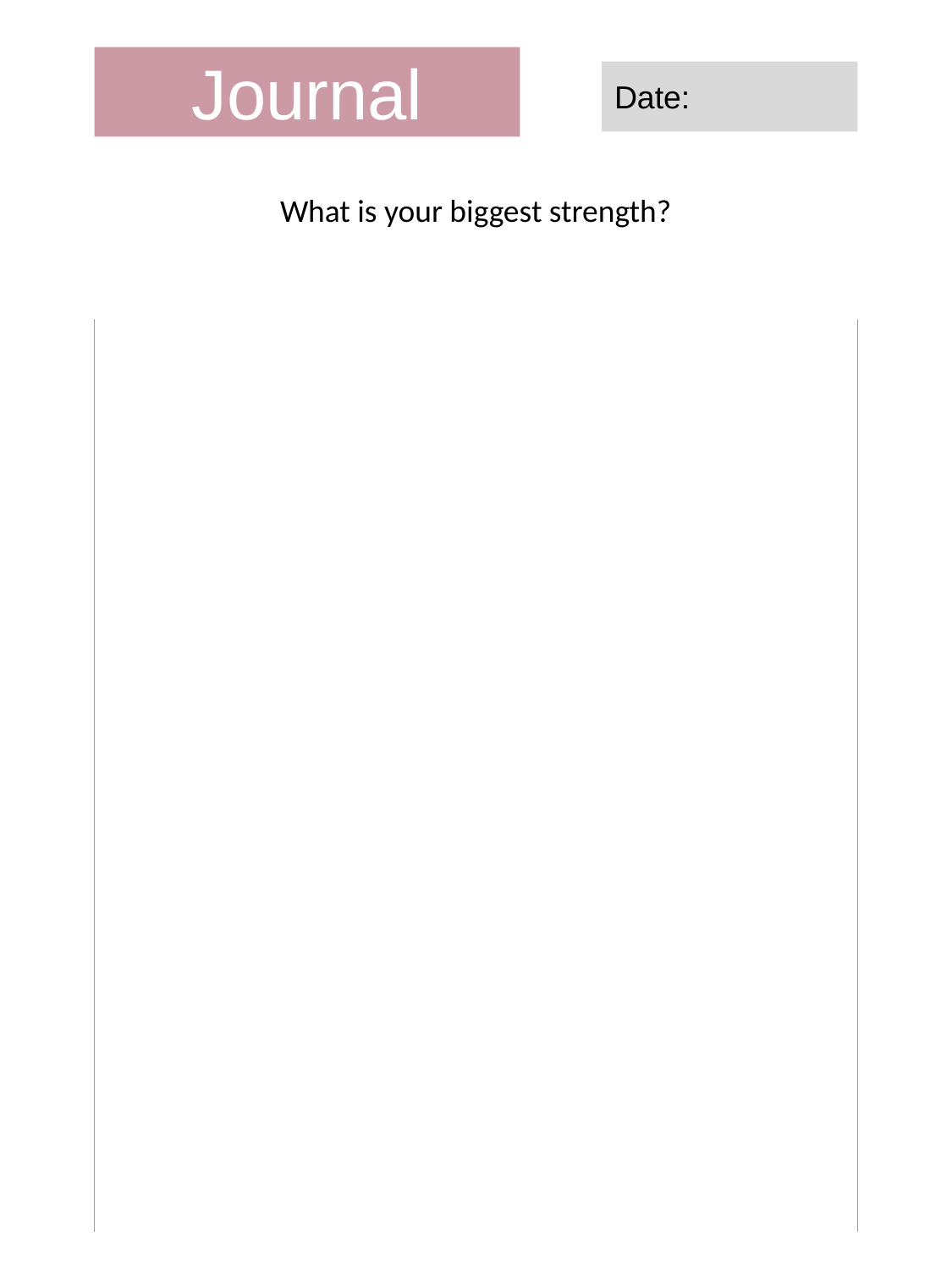

Journal

Date:
What is your biggest strength?
|  |
| --- |
|  |
|  |
|  |
|  |
|  |
|  |
|  |
|  |
|  |
|  |
|  |
|  |
|  |
|  |
|  |
|  |
|  |
|  |
|  |
|  |
|  |